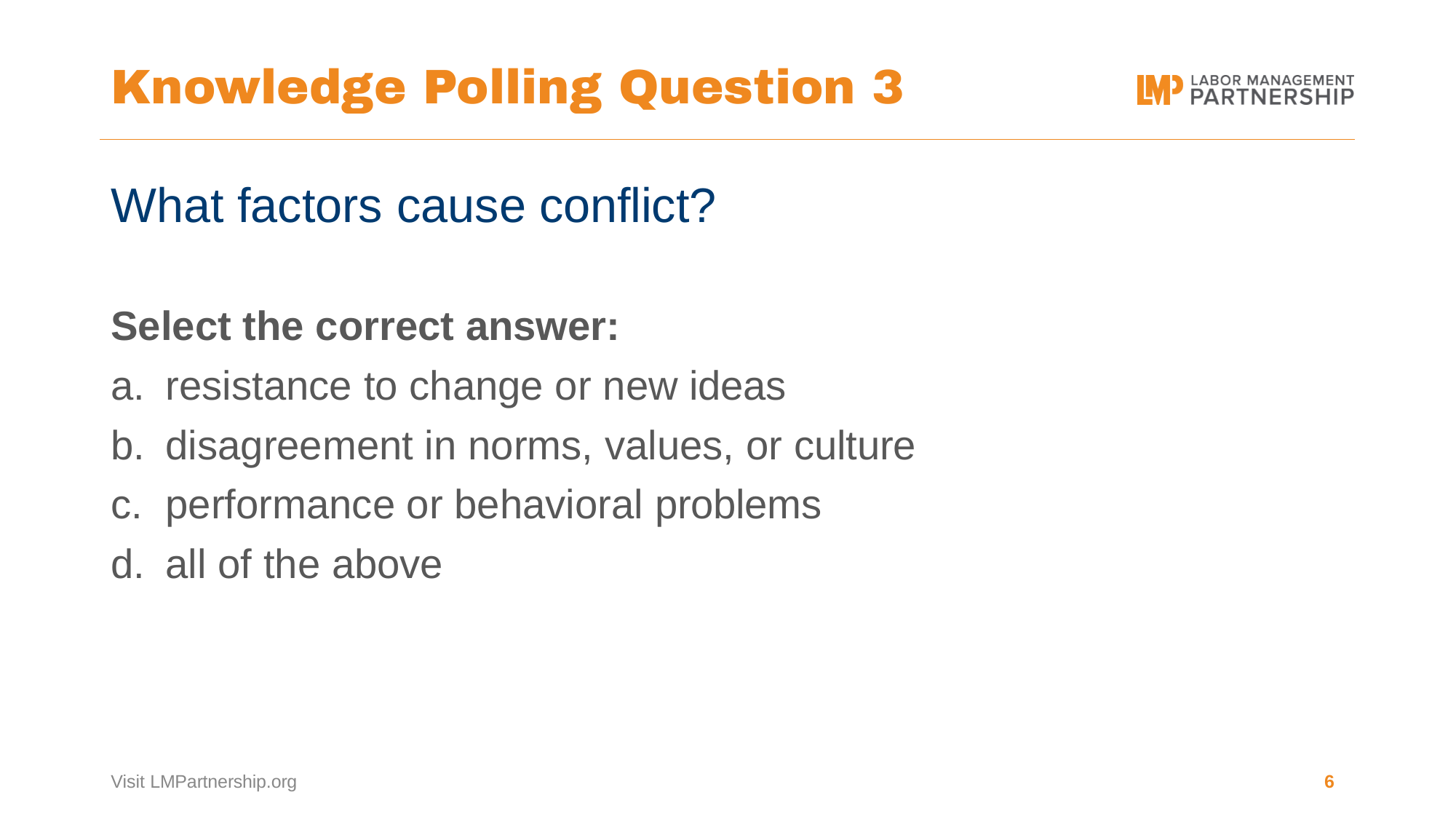

# Knowledge Polling Question 3
What factors cause conflict?

Select the correct answer:
resistance to change or new ideas
disagreement in norms, values, or culture
performance or behavioral problems
all of the above
Visit LMPartnership.org
6